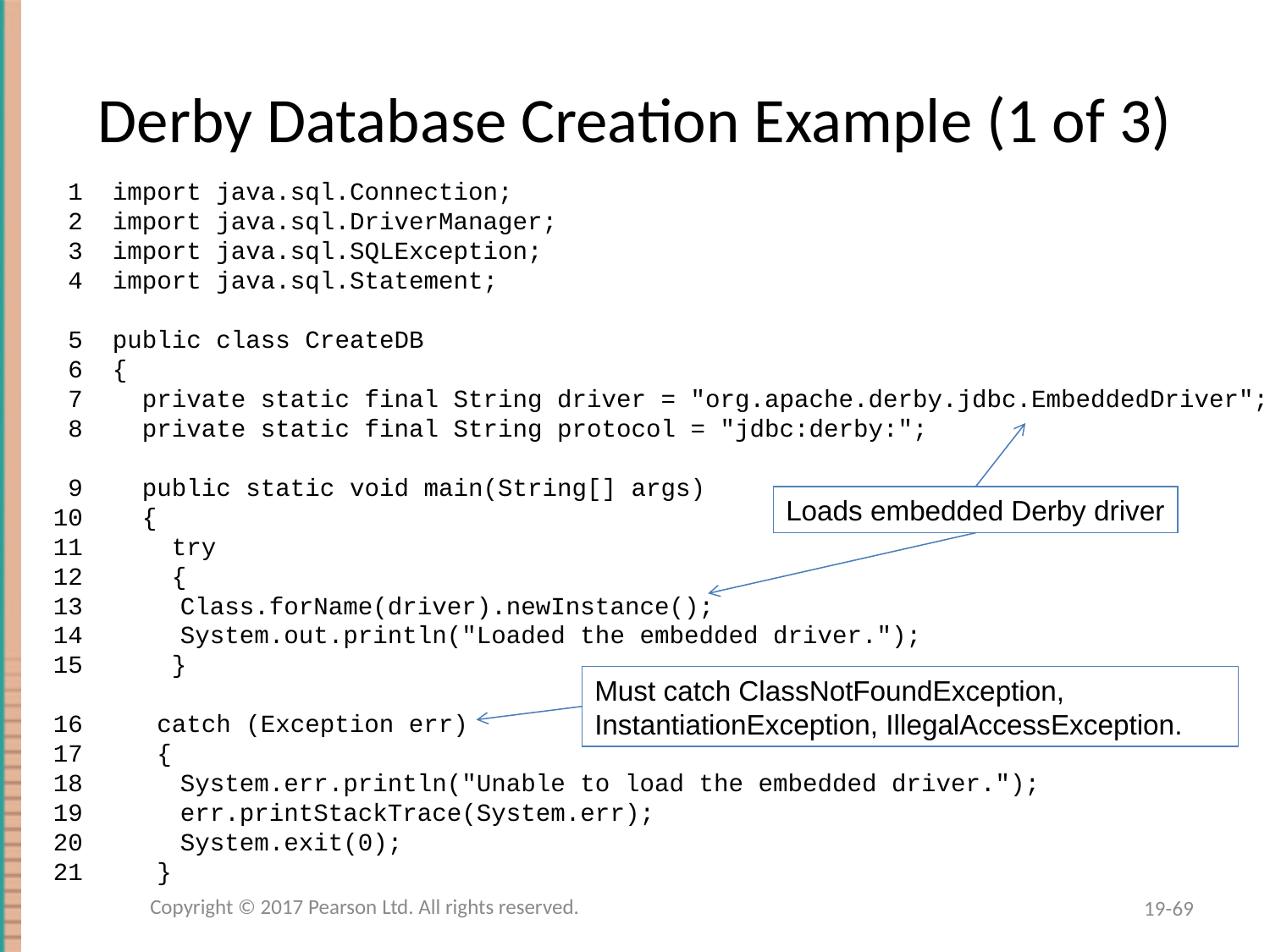

# Derby Database Creation Example (1 of 3)
 1  import java.sql.Connection;
 2  import java.sql.DriverManager;
 3  import java.sql.SQLException;
 4  import java.sql.Statement;

 5  public class CreateDB
 6  {
 7    private static final String driver = "org.apache.derby.jdbc.EmbeddedDriver";
 8    private static final String protocol = "jdbc:derby:";

 9    public static void main(String[] args)
10    {
11      try
12      {
13	Class.forName(driver).newInstance();
14	System.out.println("Loaded the embedded driver.");
15      }

16     catch (Exception err)
17     {
18	System.err.println("Unable to load the embedded driver.");
19	err.printStackTrace(System.err);
20	System.exit(0);
21     }

Loads embedded Derby driver
Must catch ClassNotFoundException, InstantiationException, IllegalAccessException.
Copyright © 2017 Pearson Ltd. All rights reserved.
19-69